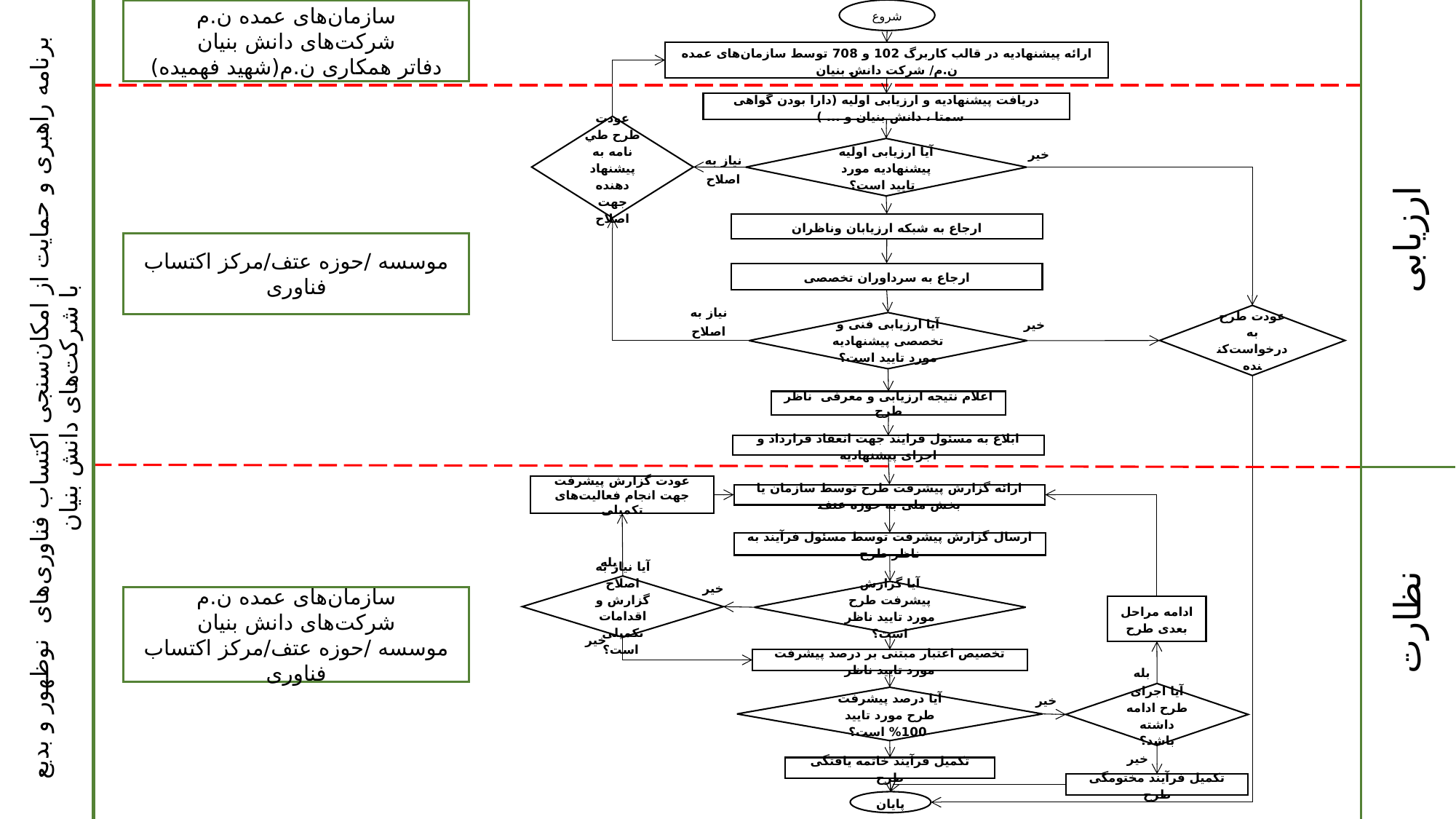

شروع
دریافت پیشنهادیه و ارزیابی اولیه (دارا بودن گواهی سمتا ، دانش بنیان و ... )

آيا ارزیابی فنی و تخصصی پیشنهادیه مورد تایید است؟

پايان
سازمان‌های عمده ن.م
شرکت‌های دانش بنیان
دفاتر همکاری ن.م(شهید فهمیده)
ارائه پیشنهادیه در قالب کاربرگ 102 و 708 توسط سازمان‌های عمده ن.م/ شرکت دانش بنیان
عودت طرح طي نامه به پيشنهاد دهنده جهت اصلاح
آیا ارزیابی اولیه پیشنهادیه مورد تایید است؟
خیر
نیاز به
اصلاح
ارزیابی
ارجاع به شبکه ارزیابان وناظران
موسسه /حوزه عتف/مرکز اکتساب فناوری‌
ارجاع به سرداوران تخصصی
نیاز به
اصلاح

عودت طرح به درخواست‌كننده

خیر
برنامه راهبری و حمایت از امکان‌سنجی اکتساب فناوری‌های  نوظهور و بدیع
با شرکت‌های دانش بنیان
اعلام نتیجه ارزیابی و معرفی  ناظر طرح
ابلاغ به مسئول فرایند جهت انعقاد قرارداد و اجرای پیشنهادیه
عودت گزارش پیشرفت جهت انجام فعالیت‌های تکمیلی
ارائه گزارش پیشرفت طرح توسط سازمان یا بخش ملی به حوزه عتف
ارسال گزارش پیشرفت توسط مسئول فرآیند به ناظر طرح
بله
خیر
آيا نیاز به اصلاح گزارش و اقدامات تکمیلی است؟
آيا گزارش پیشرفت طرح مورد تایید ناظر است؟
سازمان‌های عمده ن.م
شرکت‌های دانش بنیان
موسسه /حوزه عتف/مرکز اکتساب فناوری‌
نظارت
ادامه مراحل بعدی طرح
خیر
تخصیص اعتبار مبتنی بر درصد پیشرفت مورد تایید ناظر
بله
آيا اجرای طرح ادامه داشته باشد؟
آيا درصد پیشرفت طرح مورد تایید 100% است؟
خیر
خیر
تکمیل فرآیند خاتمه یافتگی طرح
تکمیل فرآیند مختومگی طرح